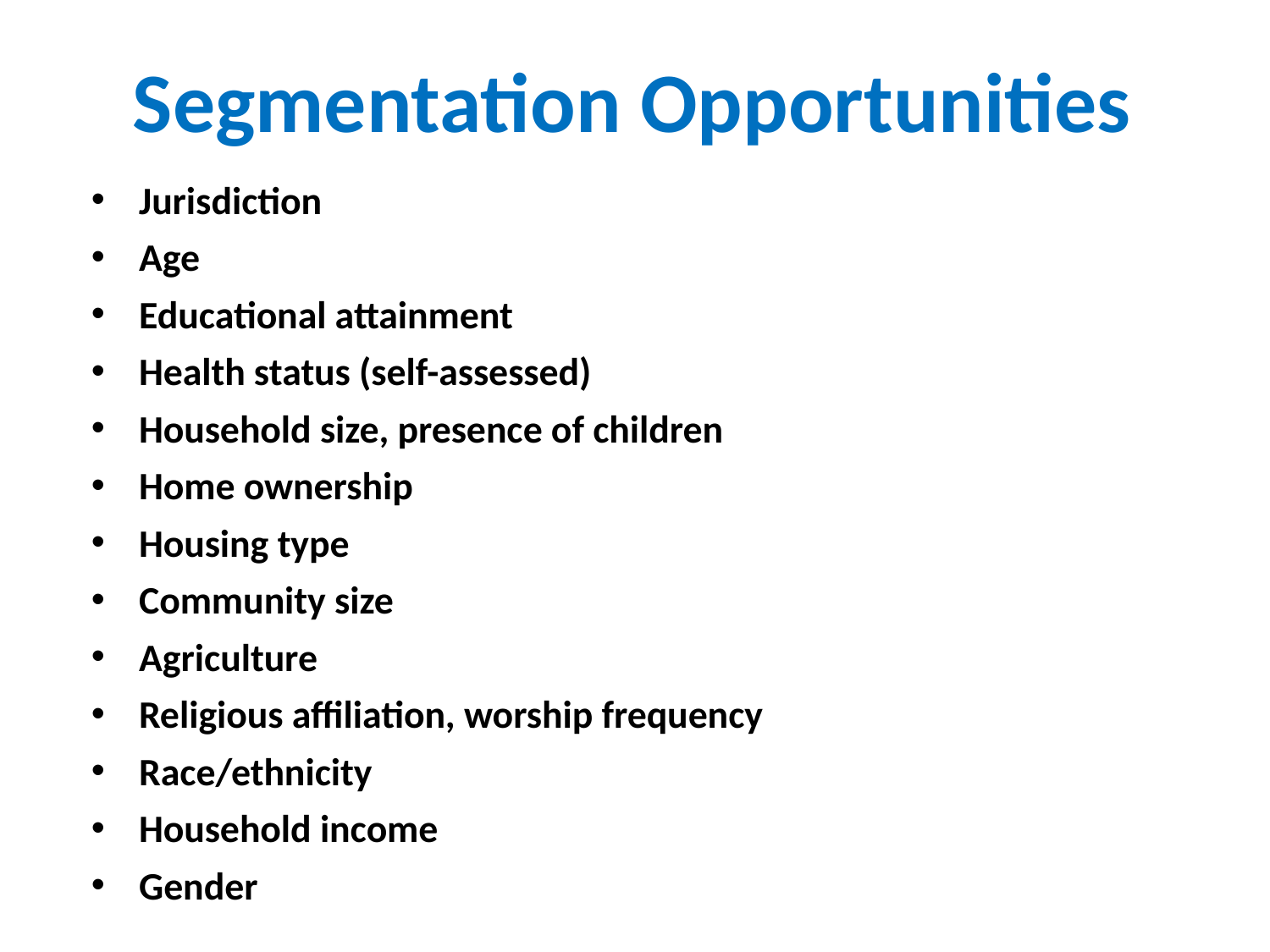

Segmentation Opportunities
Jurisdiction
Age
Educational attainment
Health status (self-assessed)
Household size, presence of children
Home ownership
Housing type
Community size
Agriculture
Religious affiliation, worship frequency
Race/ethnicity
Household income
Gender